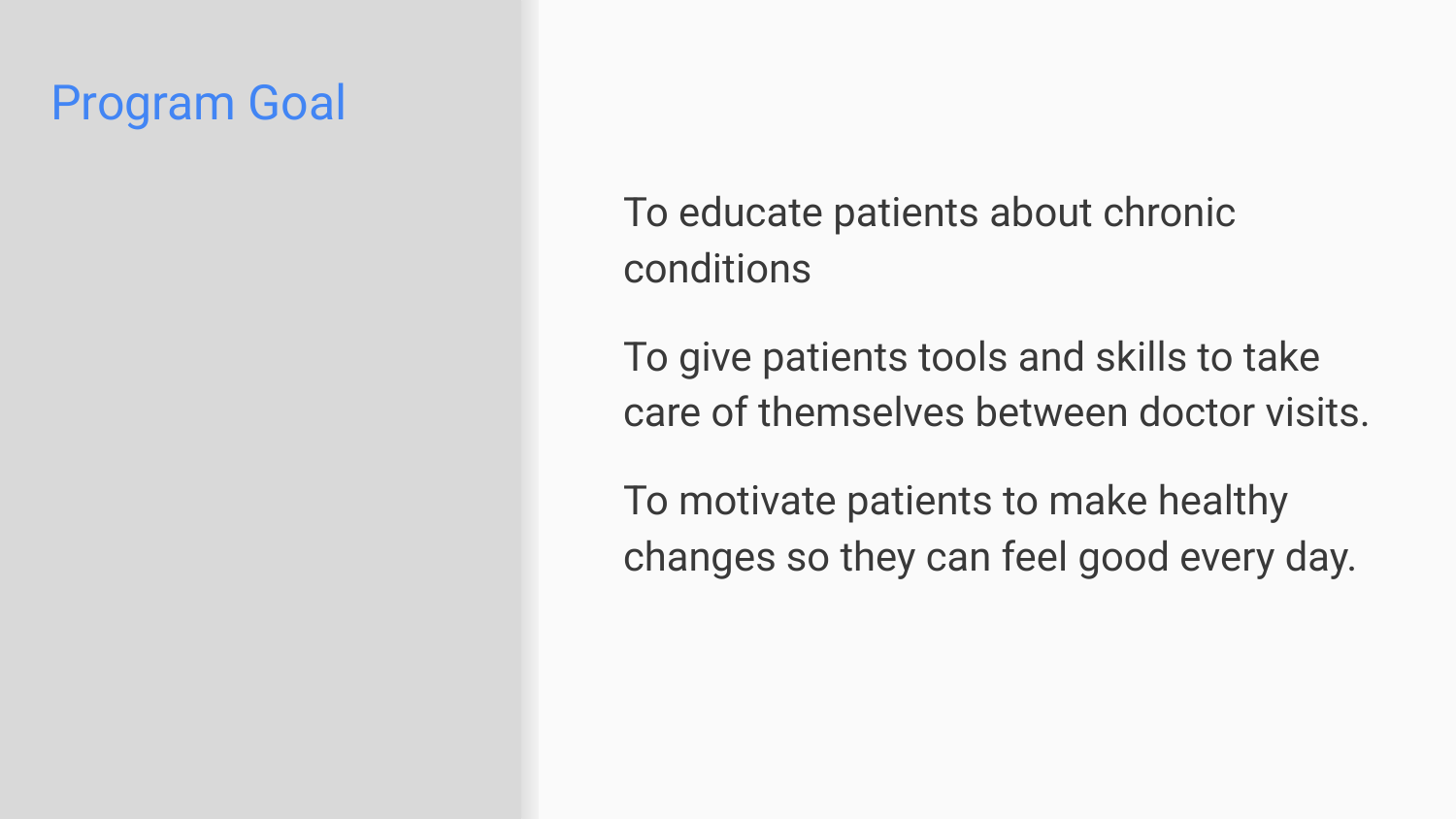

# Program Goal
To educate patients about chronic conditions
To give patients tools and skills to take care of themselves between doctor visits.
To motivate patients to make healthy changes so they can feel good every day.